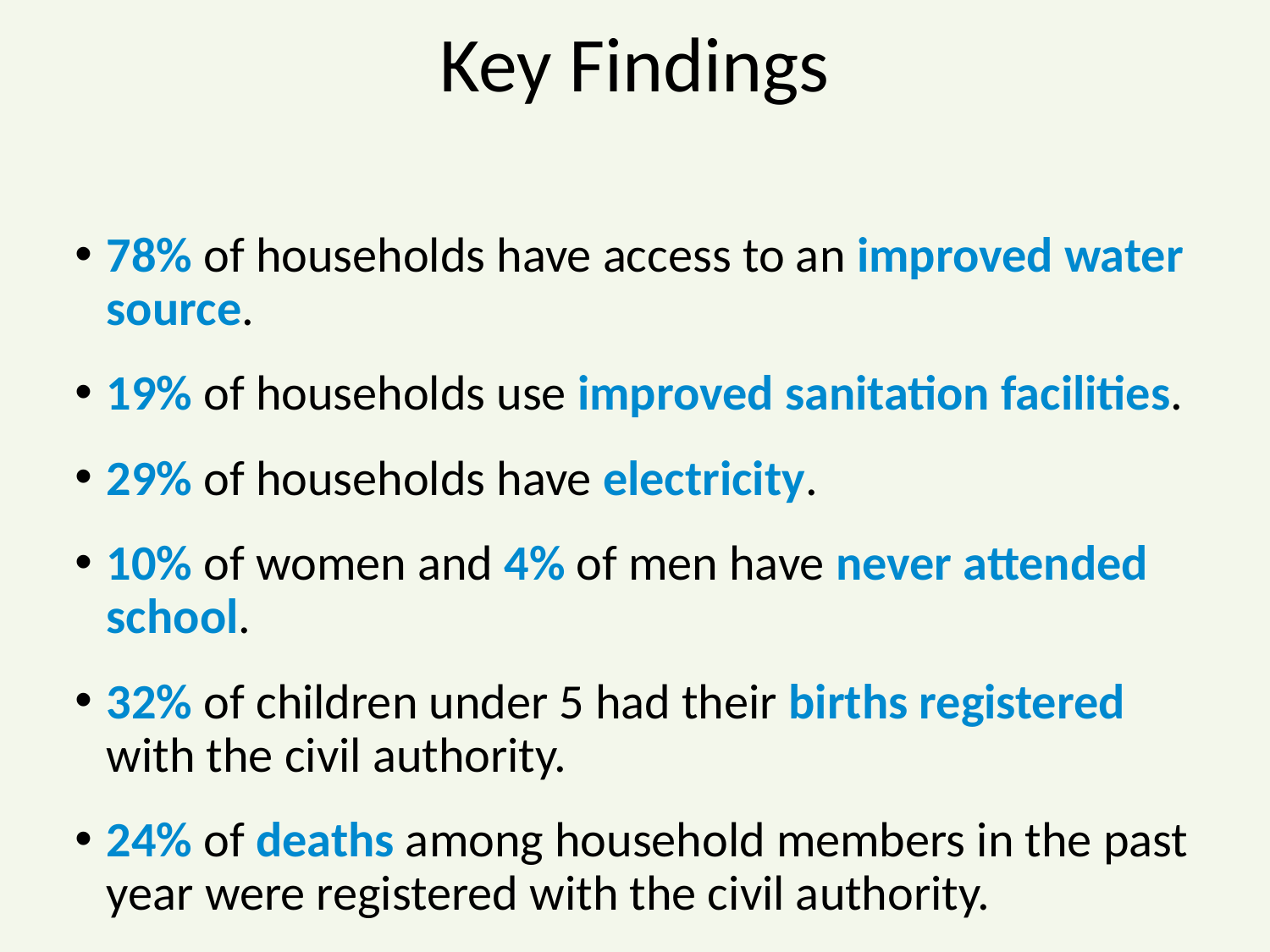

# Key Findings
78% of households have access to an improved water source.
19% of households use improved sanitation facilities.
29% of households have electricity.
10% of women and 4% of men have never attended school.
32% of children under 5 had their births registered with the civil authority.
24% of deaths among household members in the past year were registered with the civil authority.